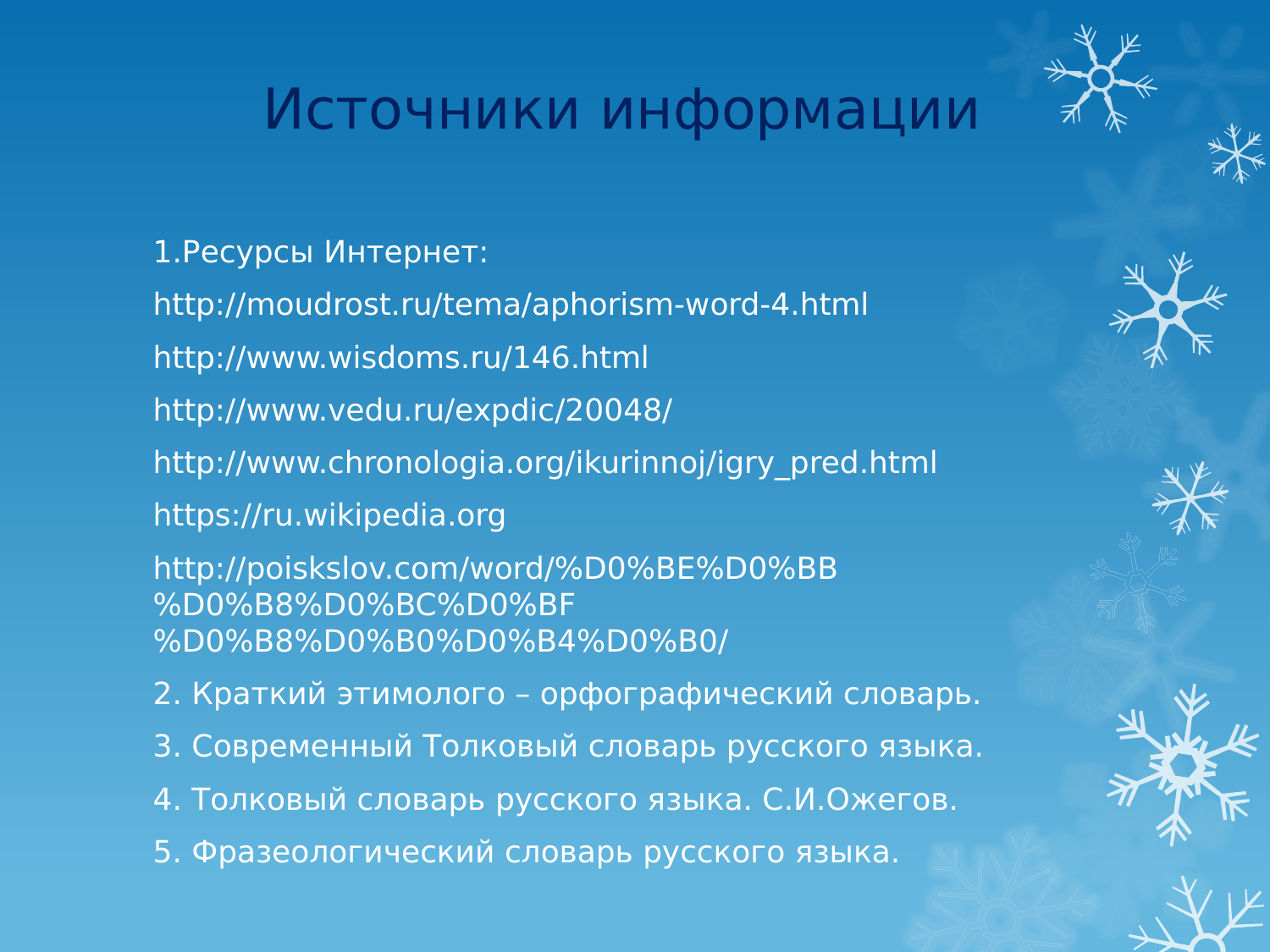

# Источники информации
1.Ресурсы Интернет:
http://moudrost.ru/tema/aphorism-word-4.html
http://www.wisdoms.ru/146.html
http://www.vedu.ru/expdic/20048/
http://www.chronologia.org/ikurinnoj/igry_pred.html
https://ru.wikipedia.org
http://poiskslov.com/word/%D0%BE%D0%BB%D0%B8%D0%BC%D0%BF%D0%B8%D0%B0%D0%B4%D0%B0/
2. Краткий этимолого – орфографический словарь.
3. Современный Толковый словарь русского языка.
4. Толковый словарь русского языка. С.И.Ожегов.
5. Фразеологический словарь русского языка.